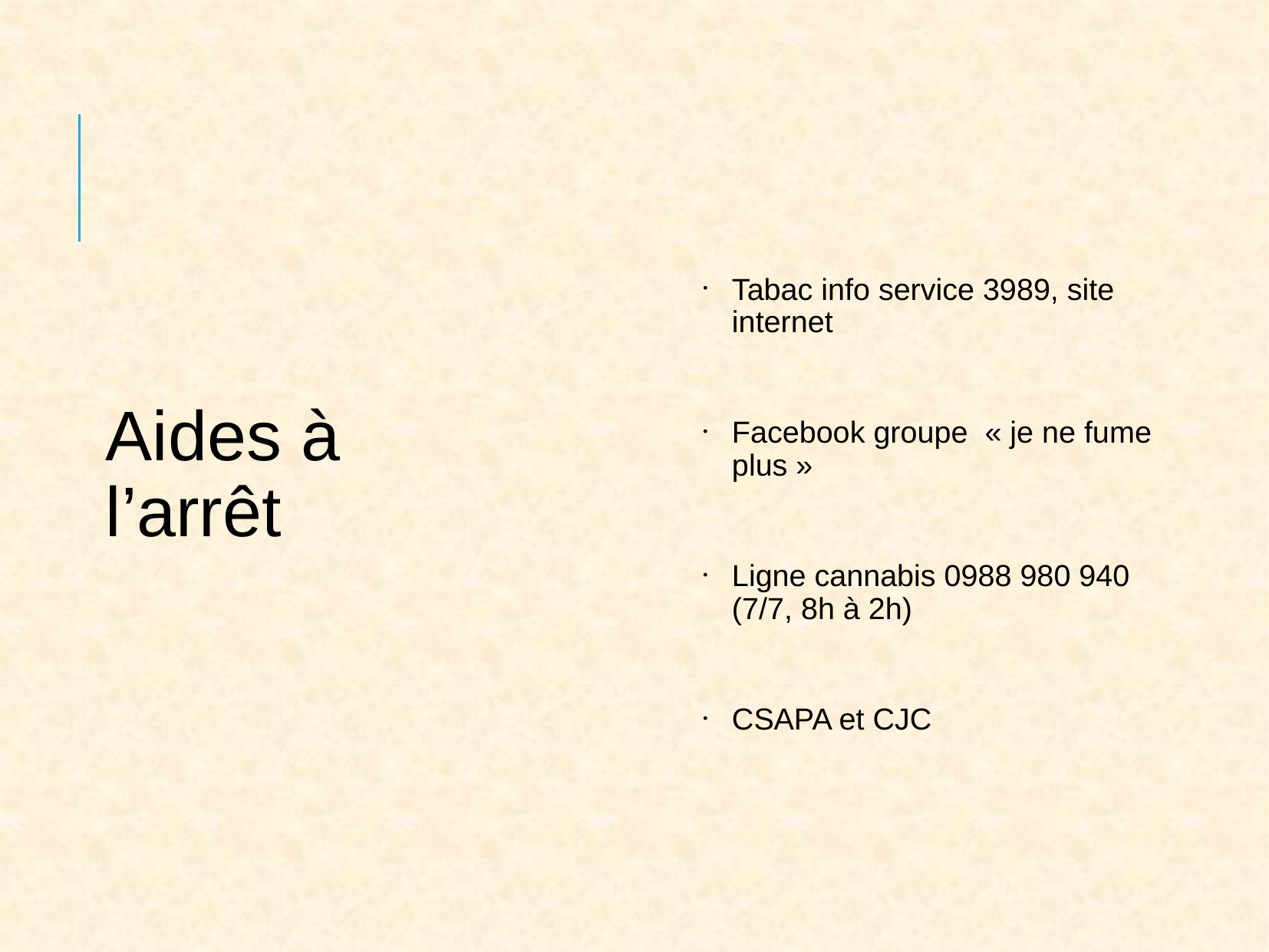

Tabac info service 3989, site internet

Facebook groupe  « je ne fume plus »

Ligne cannabis 0988 980 940 (7/7, 8h à 2h)

CSAPA et CJC
Aides à l’arrêt